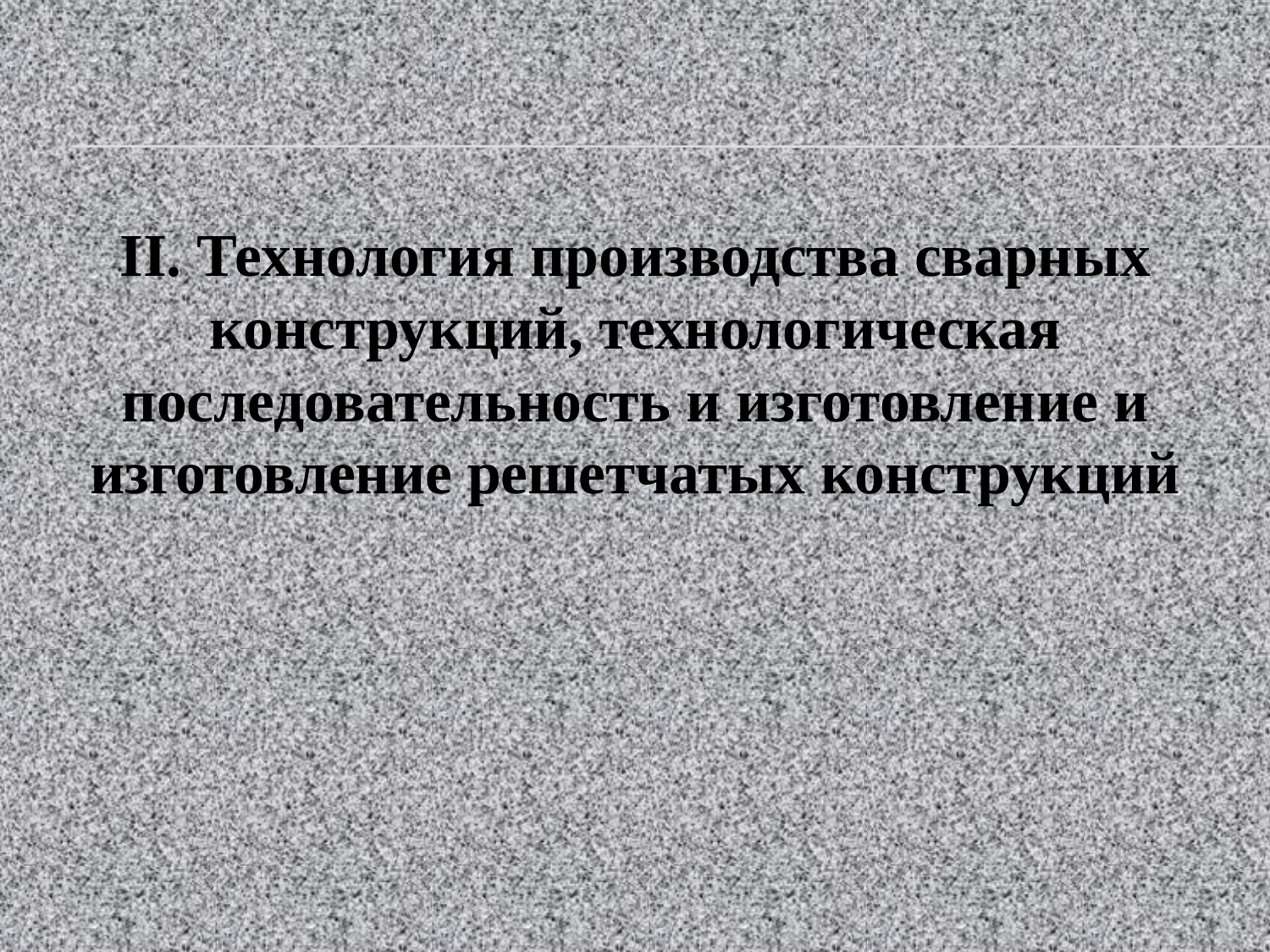

# II. Технология производства сварных конструкций, технологическая последовательность и изготовление и изготовление решетчатых конструкций